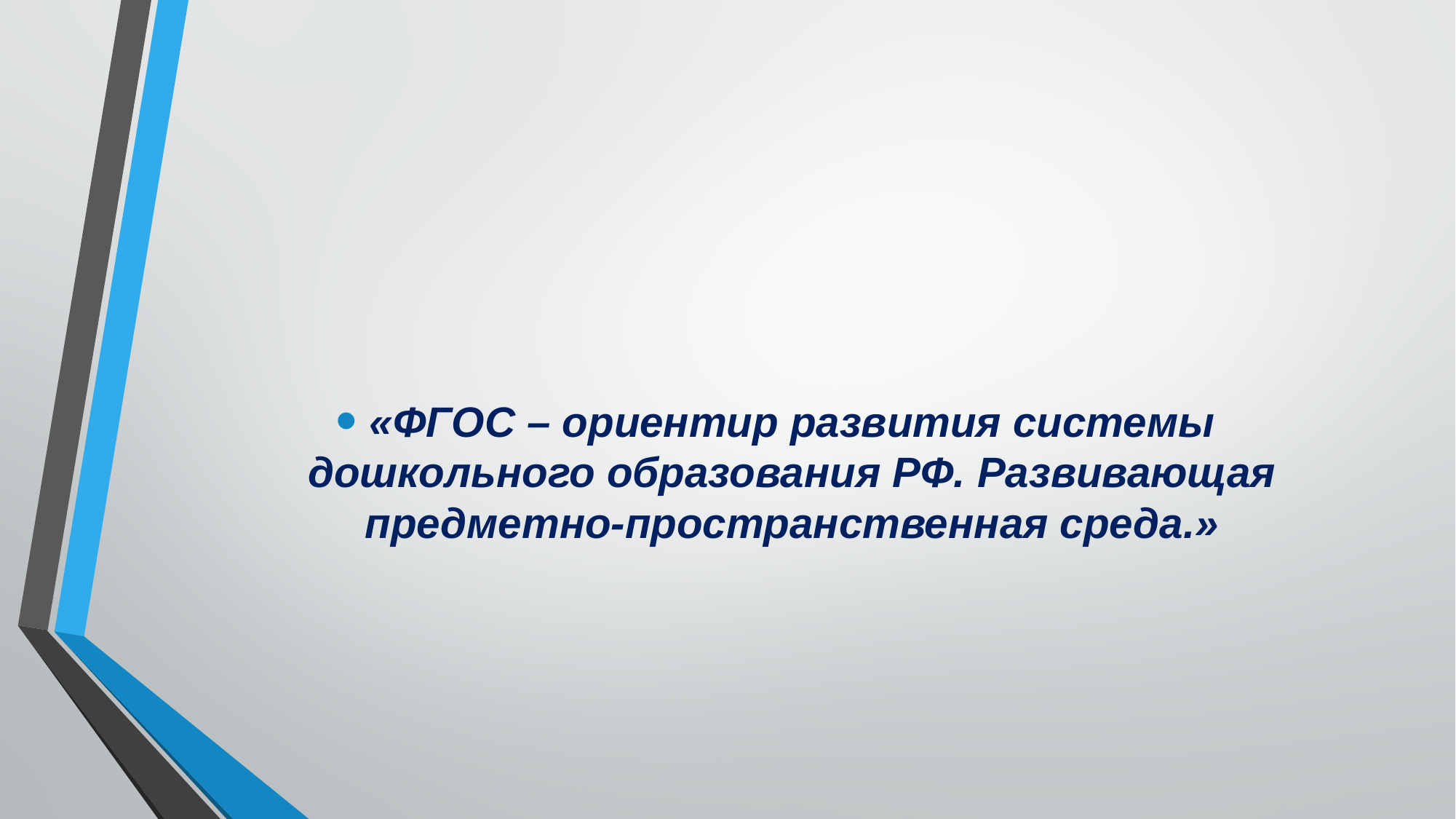

#
«ФГОС – ориентир развития системы дошкольного образования РФ. Развивающая предметно-пространственная среда.»